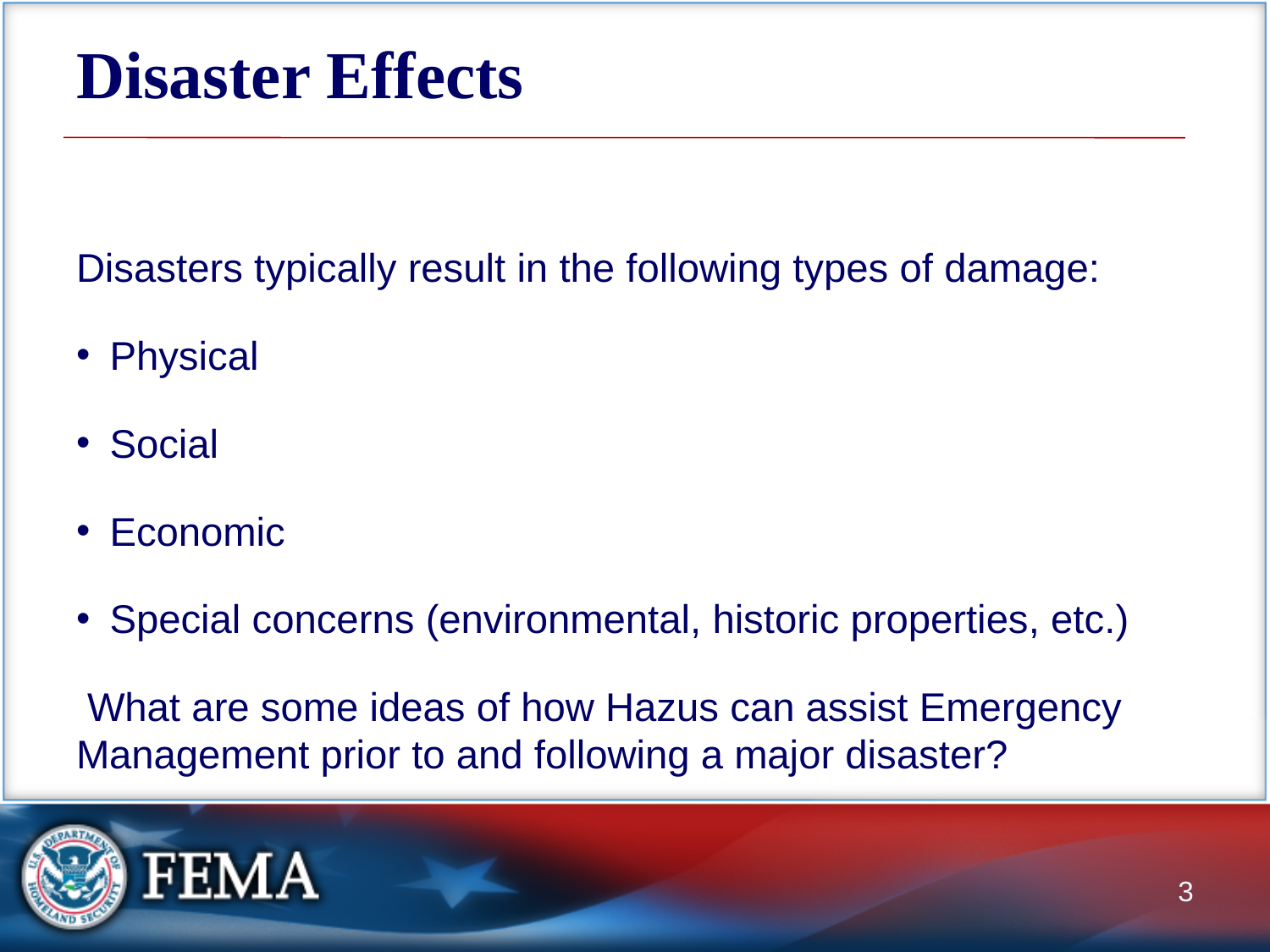

# Disaster Effects

Disasters typically result in the following types of damage:
Physical
Social
Economic
Special concerns (environmental, historic properties, etc.)
 What are some ideas of how Hazus can assist Emergency Management prior to and following a major disaster?
3